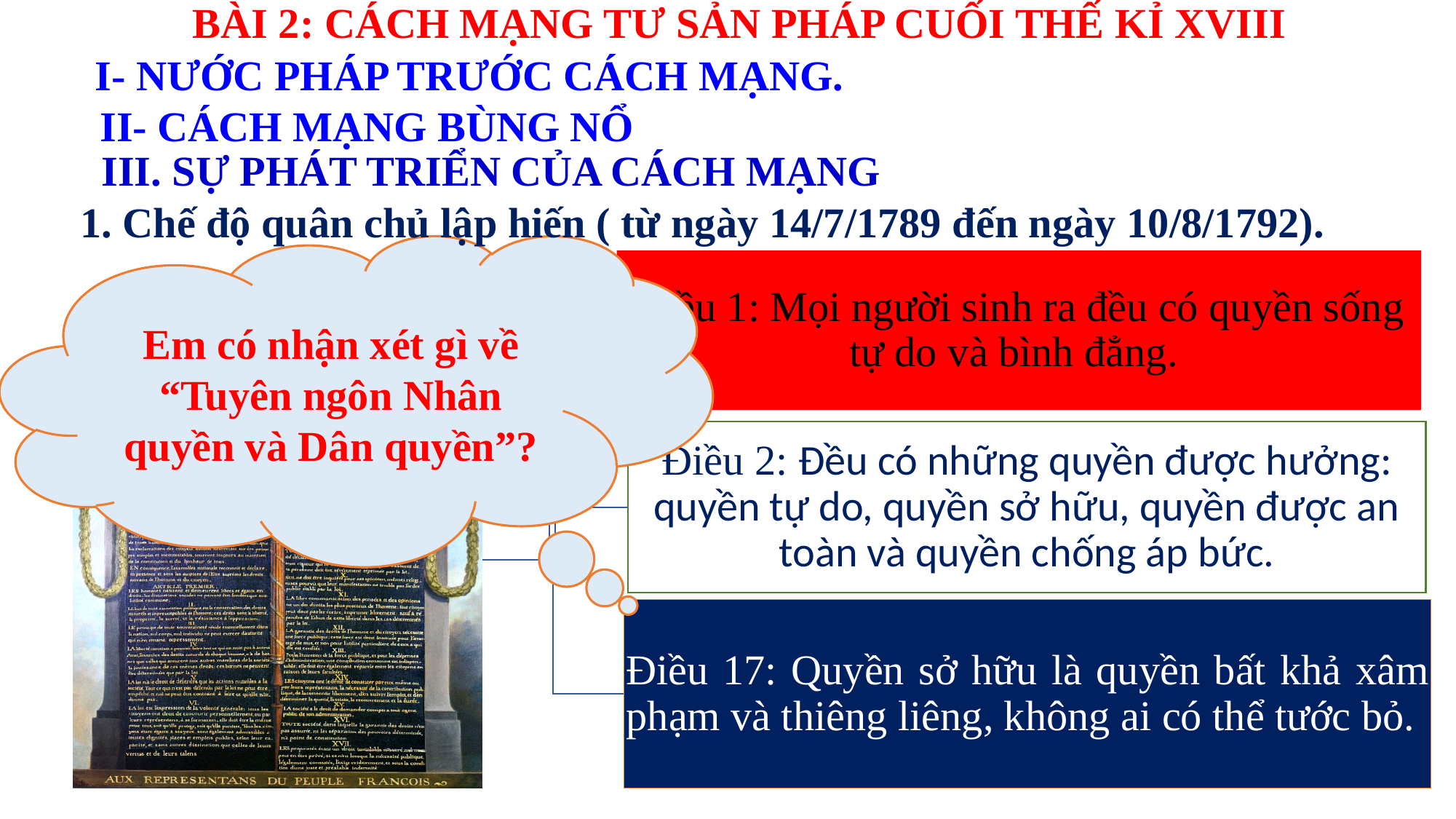

BÀI 2: CÁCH MẠNG TƯ SẢN PHÁP CUỐI THẾ KỈ XVIII

Điều 1: Mọi người sinh ra đều có quyền sống tự do và bình đẳng.
Điều 2: Đều có những quyền được hưởng: quyền tự do, quyền sở hữu, quyền được an toàn và quyền chống áp bức.
Điều 17: Quyền sở hữu là quyền bất khả xâm phạm và thiêng liêng, không ai có thể tước bỏ.
I- NƯỚC PHÁP TRƯỚC CÁCH MẠNG.
II- CÁCH MẠNG BÙNG NỔ
III. SỰ PHÁT TRIỂN CỦA CÁCH MẠNG
1. Chế độ quân chủ lập hiến ( từ ngày 14/7/1789 đến ngày 10/8/1792).
Em có nhận xét gì về “Tuyên ngôn Nhân quyền và Dân quyền”?